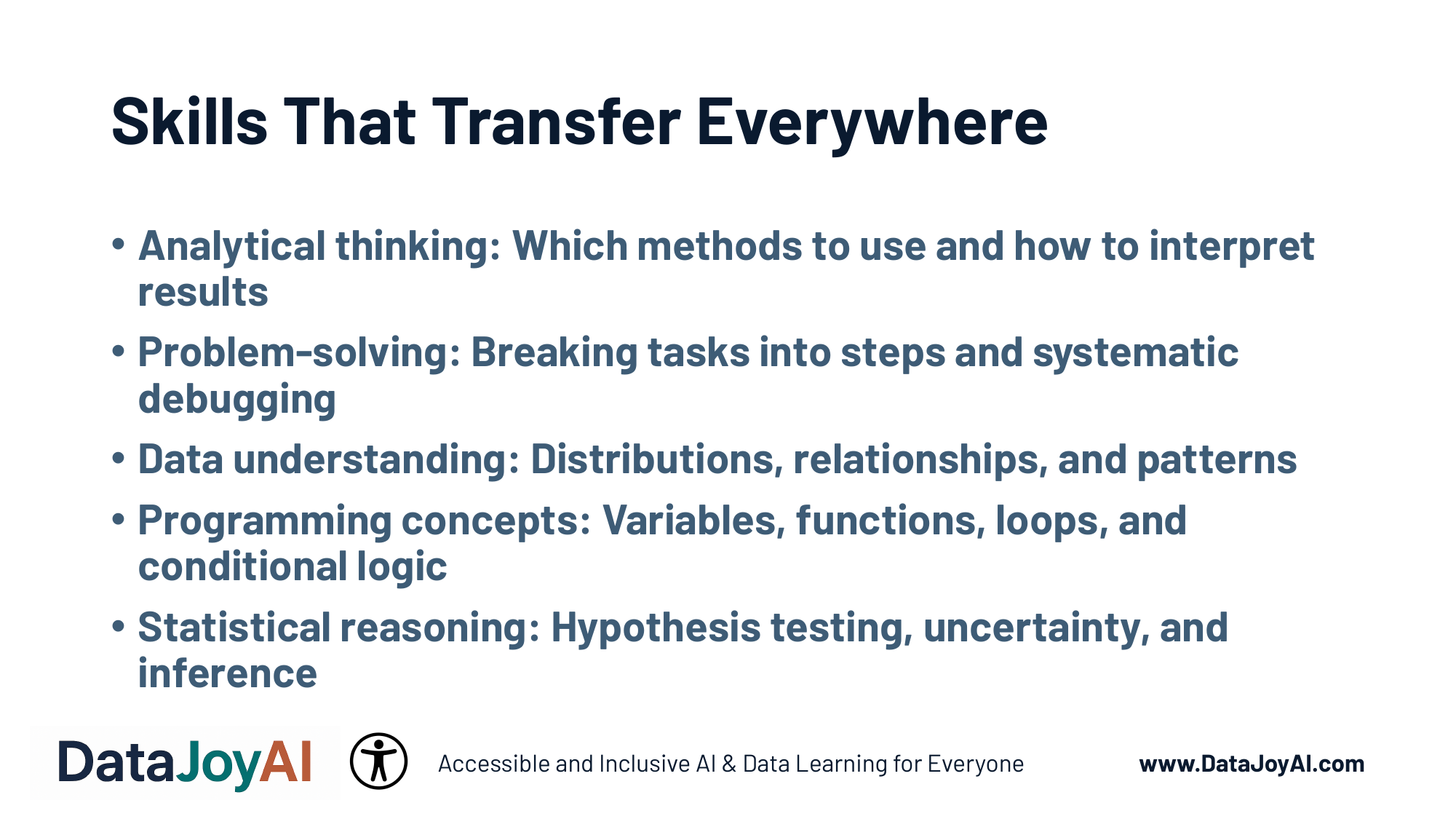

# Skills That Transfer Everywhere
Analytical thinking: Which methods to use and how to interpret results
Problem-solving: Breaking tasks into steps and systematic debugging
Data understanding: Distributions, relationships, and patterns
Programming concepts: Variables, functions, loops, and conditional logic
Statistical reasoning: Hypothesis testing, uncertainty, and inference